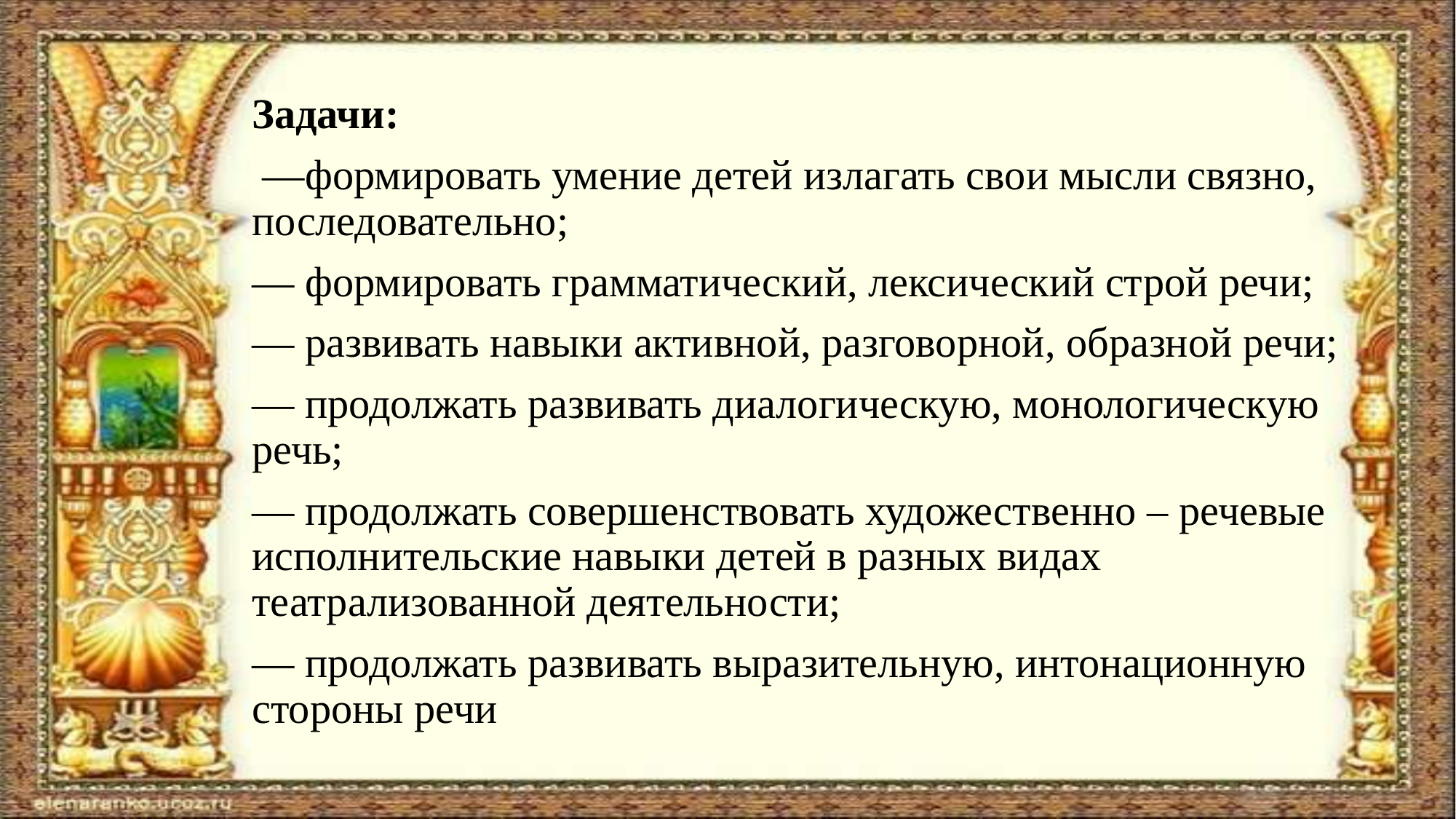

Задачи:
 —формировать умение детей излагать свои мысли связно, последовательно;
— формировать грамматический, лексический строй речи;
— развивать навыки активной, разговорной, образной речи;
— продолжать развивать диалогическую, монологическую речь;
— продолжать совершенствовать художественно – речевые исполнительские навыки детей в разных видах театрализованной деятельности;
— продолжать развивать выразительную, интонационную стороны речи